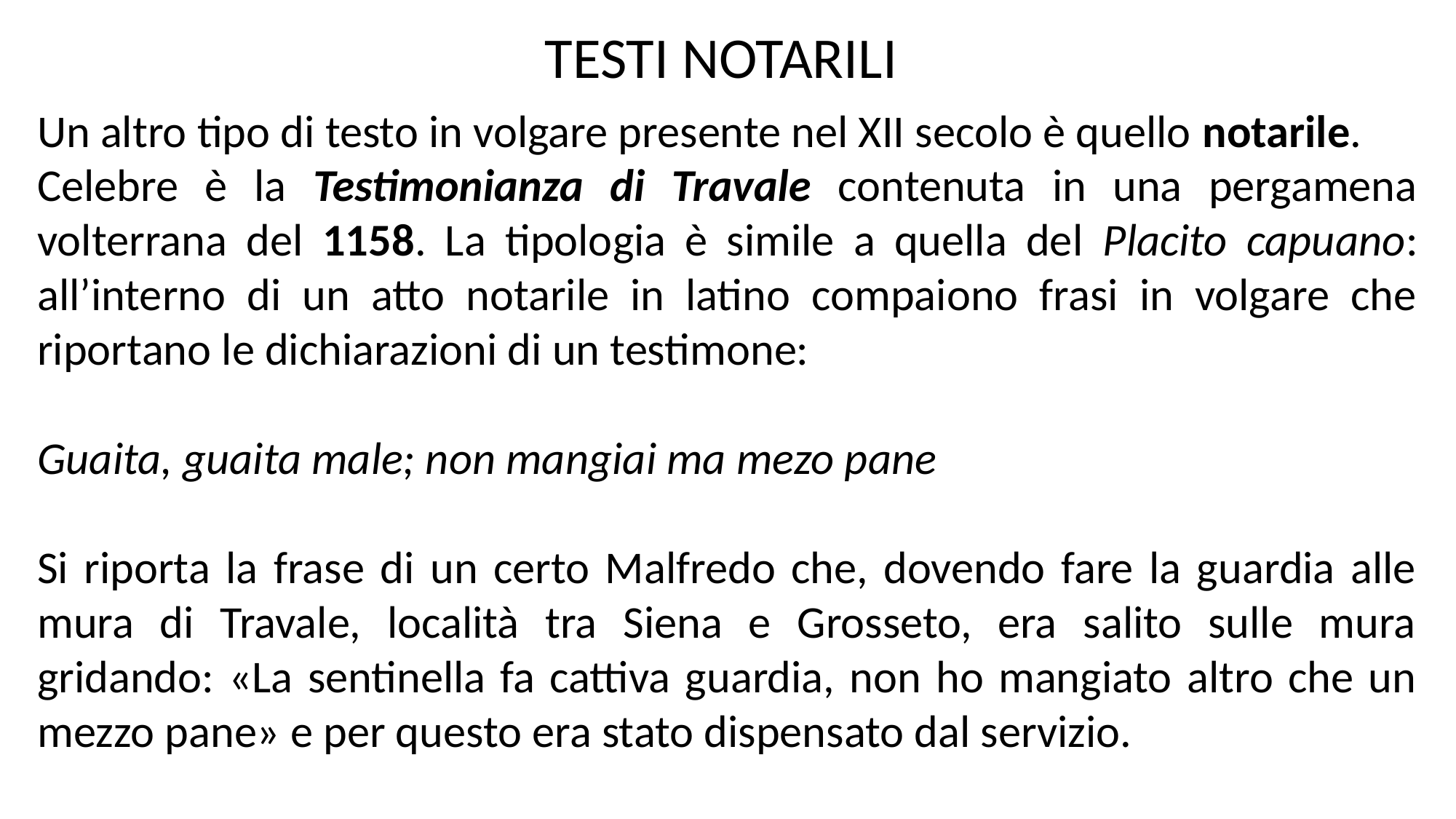

TESTI NOTARILI
Un altro tipo di testo in volgare presente nel XII secolo è quello notarile.
Celebre è la Testimonianza di Travale contenuta in una pergamena volterrana del 1158. La tipologia è simile a quella del Placito capuano: all’interno di un atto notarile in latino compaiono frasi in volgare che riportano le dichiarazioni di un testimone:

Guaita, guaita male; non mangiai ma mezo pane

Si riporta la frase di un certo Malfredo che, dovendo fare la guardia alle mura di Travale, località tra Siena e Grosseto, era salito sulle mura gridando: «La sentinella fa cattiva guardia, non ho mangiato altro che un mezzo pane» e per questo era stato dispensato dal servizio.